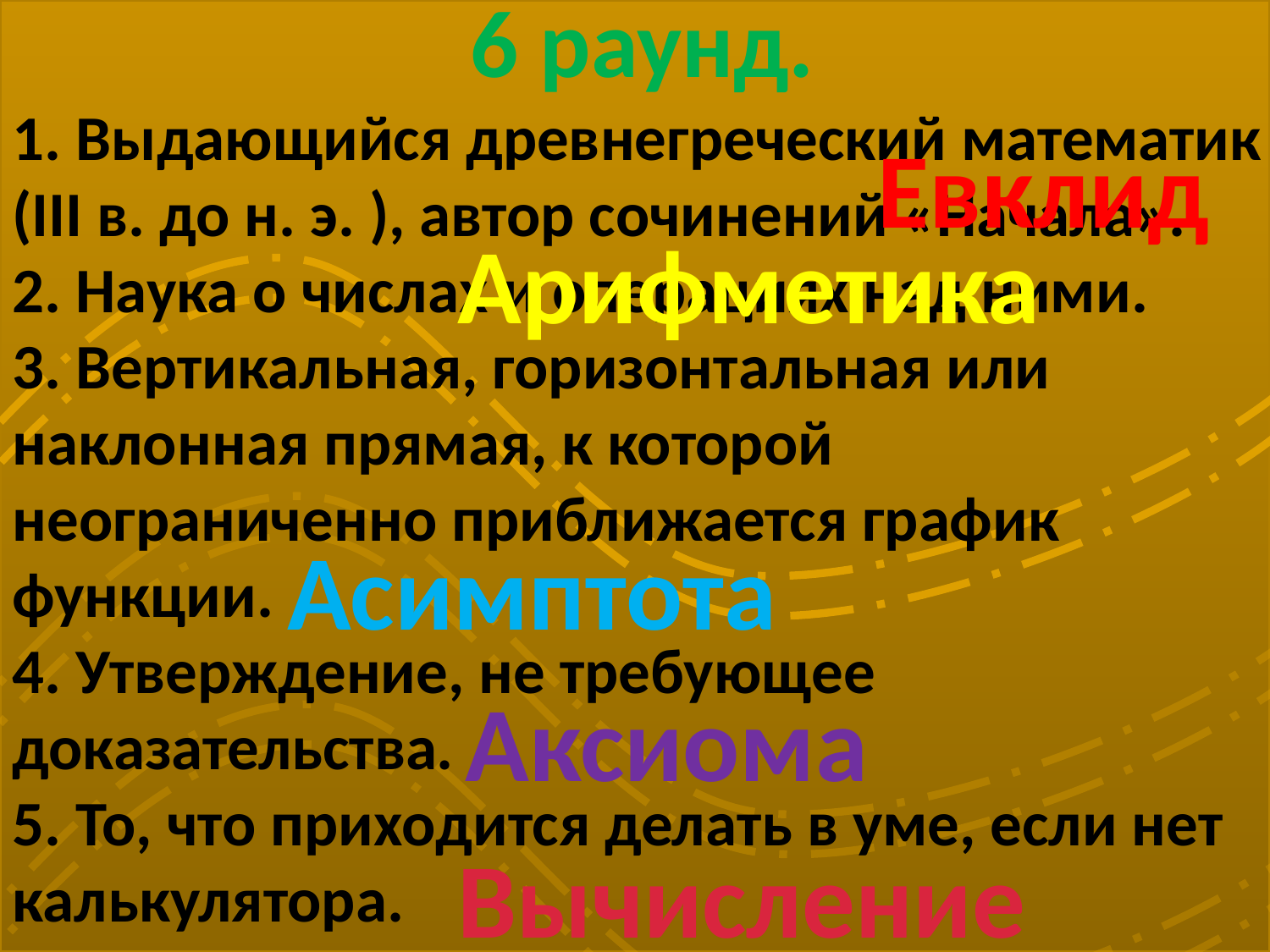

6 раунд.
1. Выдающийся древнегреческий математик (III в. до н. э. ), автор сочинений «Начала».
2. Наука о числах и операциях над ними.
3. Вертикальная, горизонтальная или наклонная прямая, к которой неограниченно приближается график функции.
4. Утверждение, не требующее доказательства.
5. То, что приходится делать в уме, если нет калькулятора.
Евклид
Арифметика
Асимптота
Аксиома
Вычисление